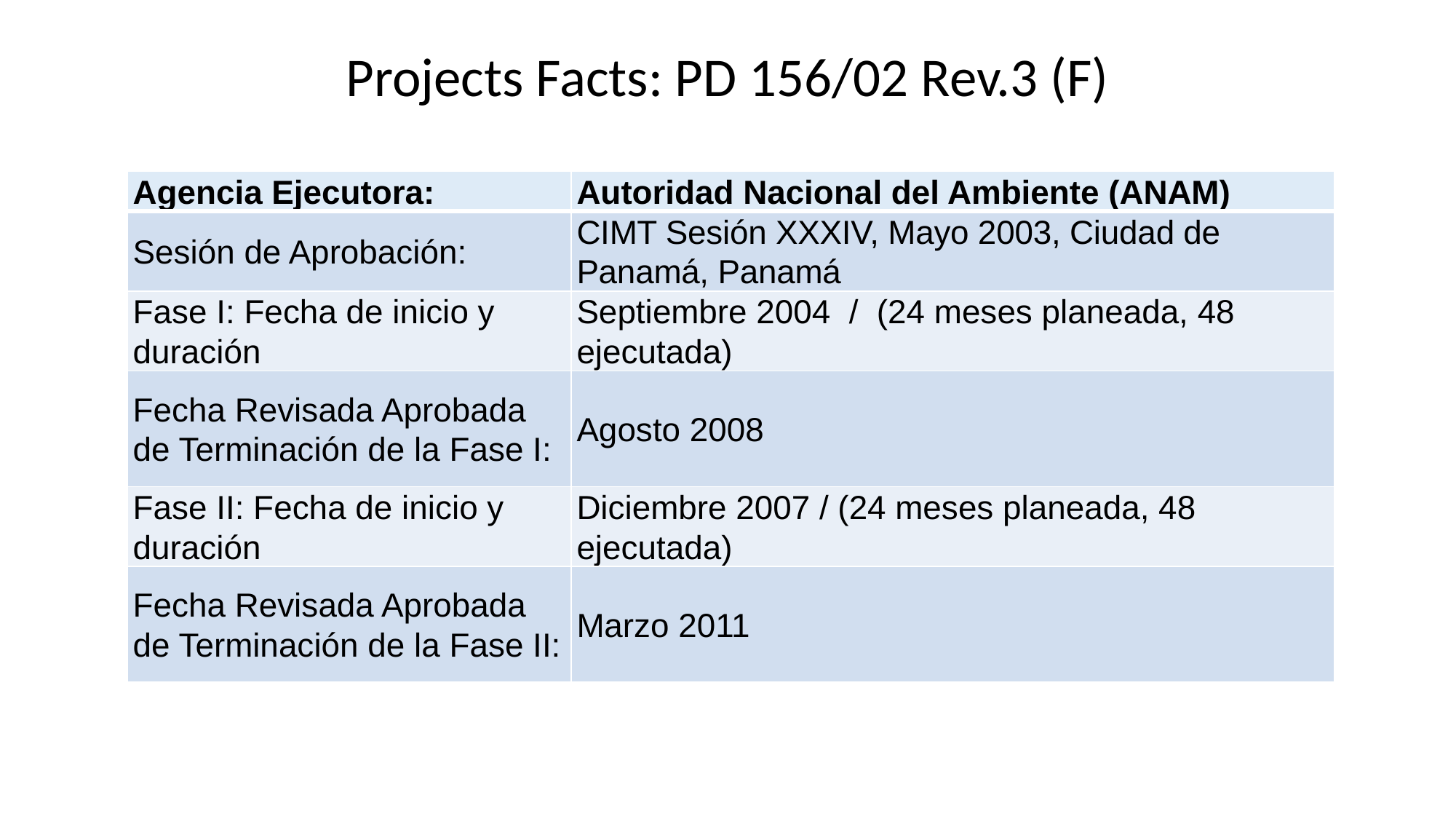

# Projects Facts: PD 156/02 Rev.3 (F)
| Agencia Ejecutora: | Autoridad Nacional del Ambiente (ANAM) |
| --- | --- |
| Sesión de Aprobación: | CIMT Sesión XXXIV, Mayo 2003, Ciudad de Panamá, Panamá |
| Fase I: Fecha de inicio y duración | Septiembre 2004 / (24 meses planeada, 48 ejecutada) |
| Fecha Revisada Aprobada de Terminación de la Fase I: | Agosto 2008 |
| Fase II: Fecha de inicio y duración | Diciembre 2007 / (24 meses planeada, 48 ejecutada) |
| Fecha Revisada Aprobada de Terminación de la Fase II: | Marzo 2011 |